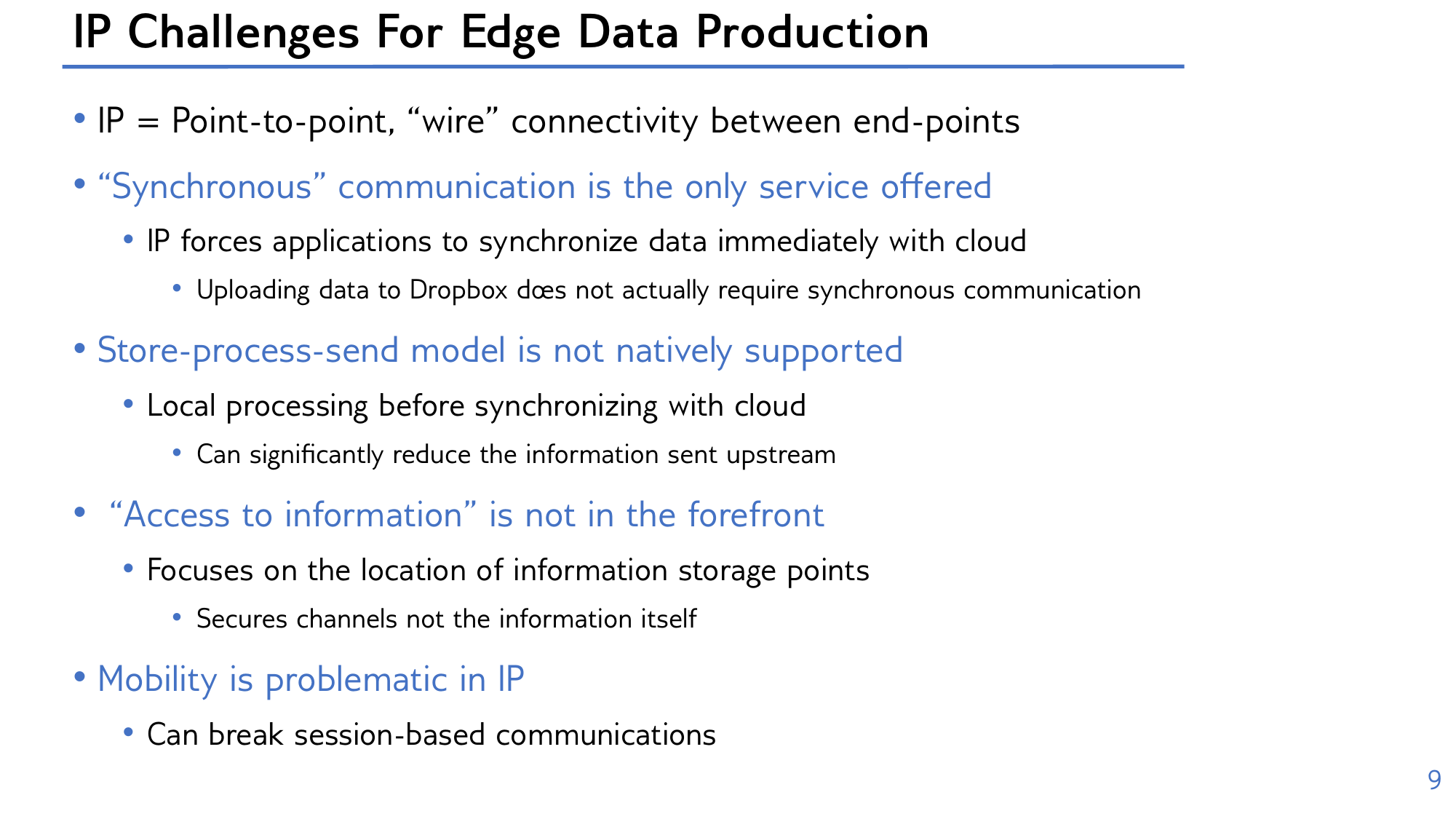

# IP Challenges For Edge Data Production
IP = Point-to-point, “wire” connectivity between end-points
“Synchronous” communication is the only service offered
IP forces applications to synchronize data immediately with cloud
Uploading data to Dropbox does not actually require synchronous communication
Store-process-send model is not natively supported
Local processing before synchronizing with cloud
Can significantly reduce the information sent upstream
 “Access to information” is not in the forefront
Focuses on the location of information storage points
Secures channels not the information itself
Mobility is problematic in IP
Can break session-based communications
9